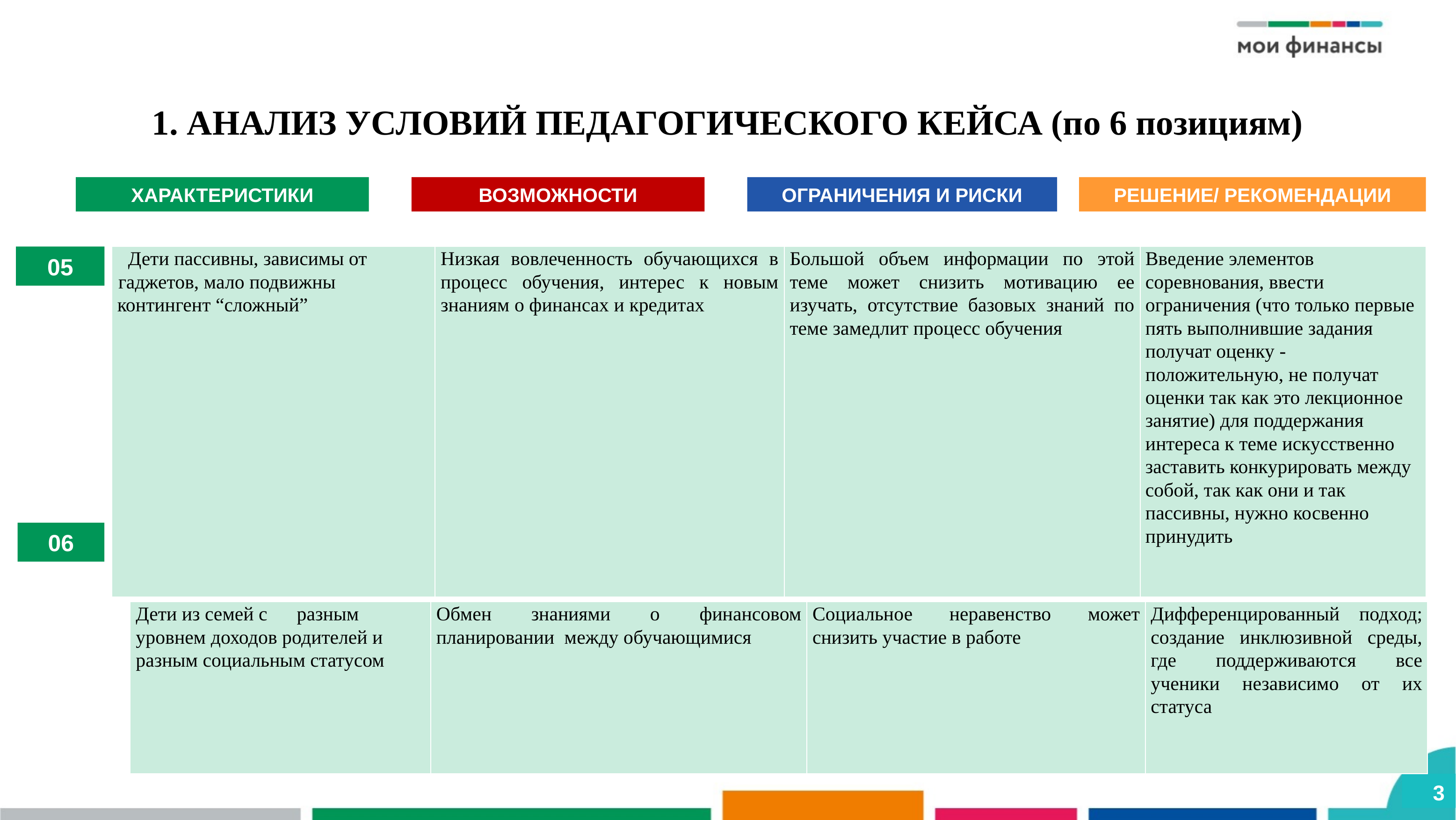

1. АНАЛИЗ УСЛОВИЙ ПЕДАГОГИЧЕСКОГО КЕЙСА (по 6 позициям)
ХАРАКТЕРИСТИКИ
ВОЗМОЖНОСТИ
ОГРАНИЧЕНИЯ И РИСКИ
РЕШЕНИЕ/ РЕКОМЕНДАЦИИ
| Дети пассивны, зависимы от гаджетов, мало подвижны контингент “сложный” | Низкая вовлеченность обучающихся в процесс обучения, интерес к новым знаниям о финансах и кредитах | Большой объем информации по этой теме может снизить мотивацию ее изучать, отсутствие базовых знаний по теме замедлит процесс обучения | Введение элементов соревнования, ввести ограничения (что только первые пять выполнившие задания получат оценку - положительную, не получат оценки так как это лекционное занятие) для поддержания интереса к теме искусственно заставить конкурировать между собой, так как они и так пассивны, нужно косвенно принудить |
| --- | --- | --- | --- |
05
06
| Дети из семей с разным уровнем доходов родителей и разным социальным статусом | Обмен знаниями о финансовом планировании между обучающимися | Социальное неравенство может снизить участие в работе | Дифференцированный подход; создание инклюзивной среды, где поддерживаются все ученики независимо от их статуса |
| --- | --- | --- | --- |
3